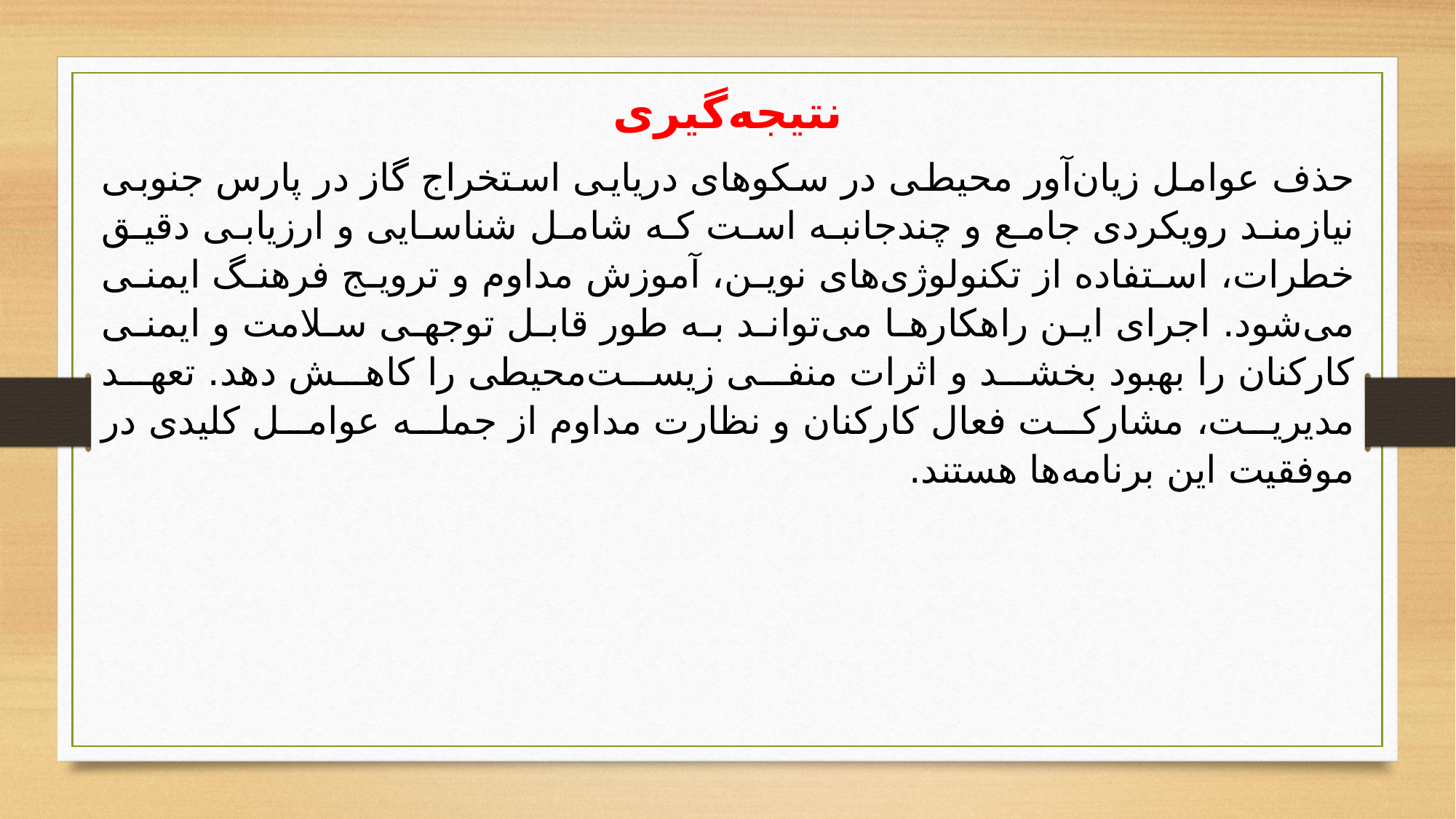

نتیجه‌گیری
حذف عوامل زیان‌آور محیطی در سکوهای دریایی استخراج گاز در پارس جنوبی نیازمند رویکردی جامع و چندجانبه است که شامل شناسایی و ارزیابی دقیق خطرات، استفاده از تکنولوژی‌های نوین، آموزش مداوم و ترویج فرهنگ ایمنی می‌شود. اجرای این راهکارها می‌تواند به طور قابل توجهی سلامت و ایمنی کارکنان را بهبود بخشد و اثرات منفی زیست‌محیطی را کاهش دهد. تعهد مدیریت، مشارکت فعال کارکنان و نظارت مداوم از جمله عوامل کلیدی در موفقیت این برنامه‌ها هستند.